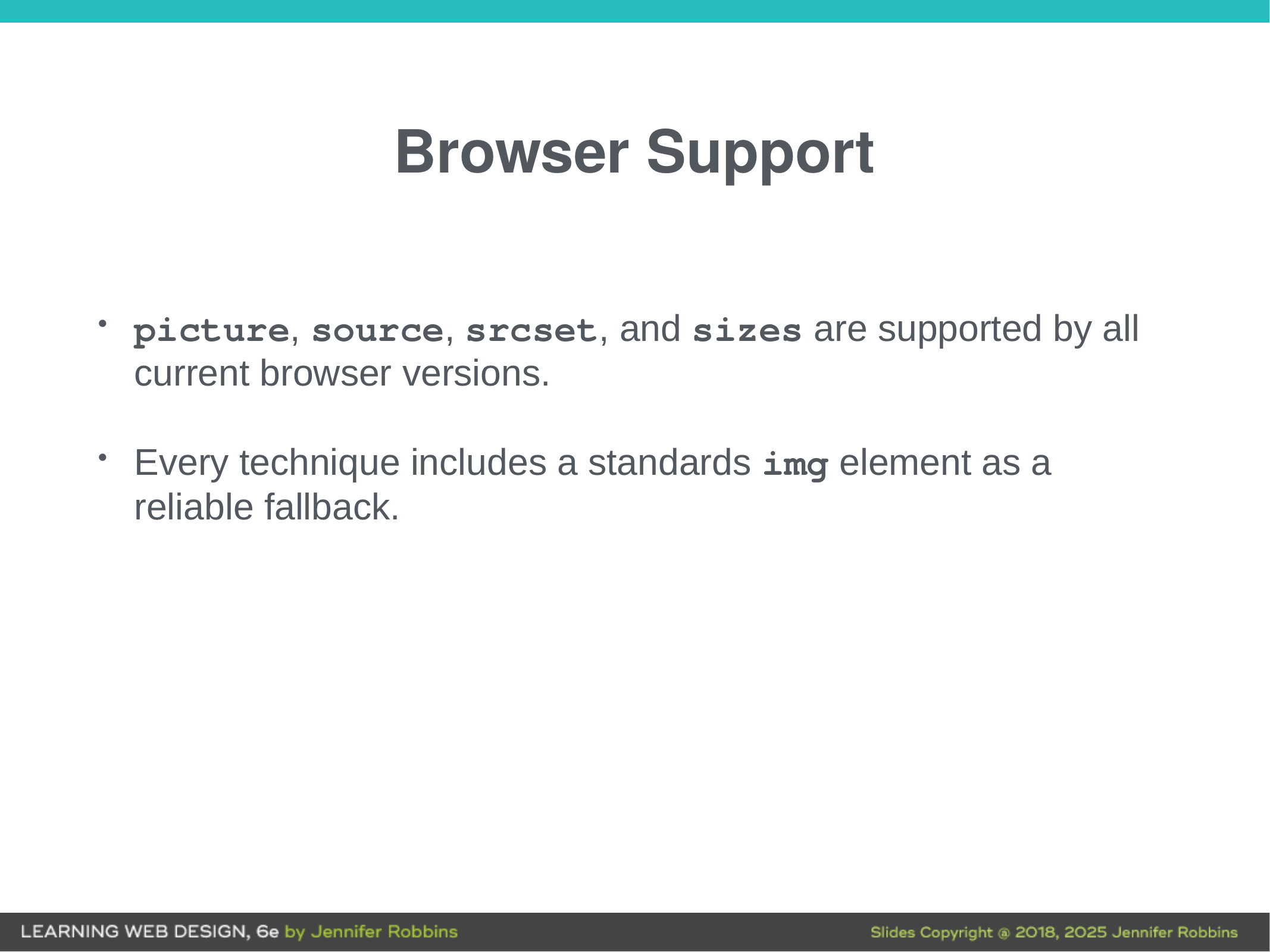

# Browser Support
picture, source, srcset, and sizes are supported by all current browser versions.
Every technique includes a standards img element as a reliable fallback.